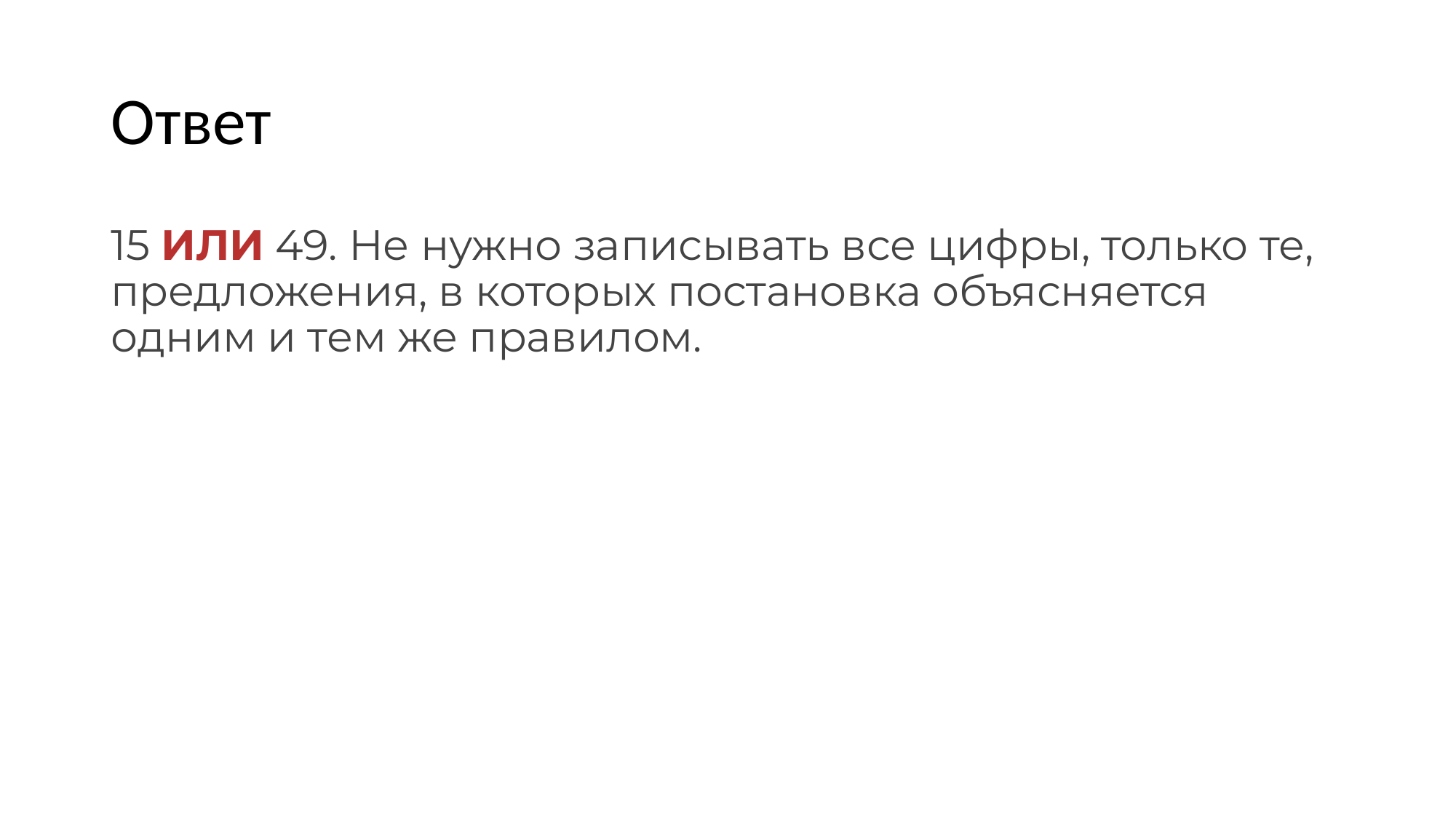

# Ответ
15 ИЛИ 49. Не нужно записывать все цифры, только те, предложения, в которых постановка объясняется одним и тем же правилом.